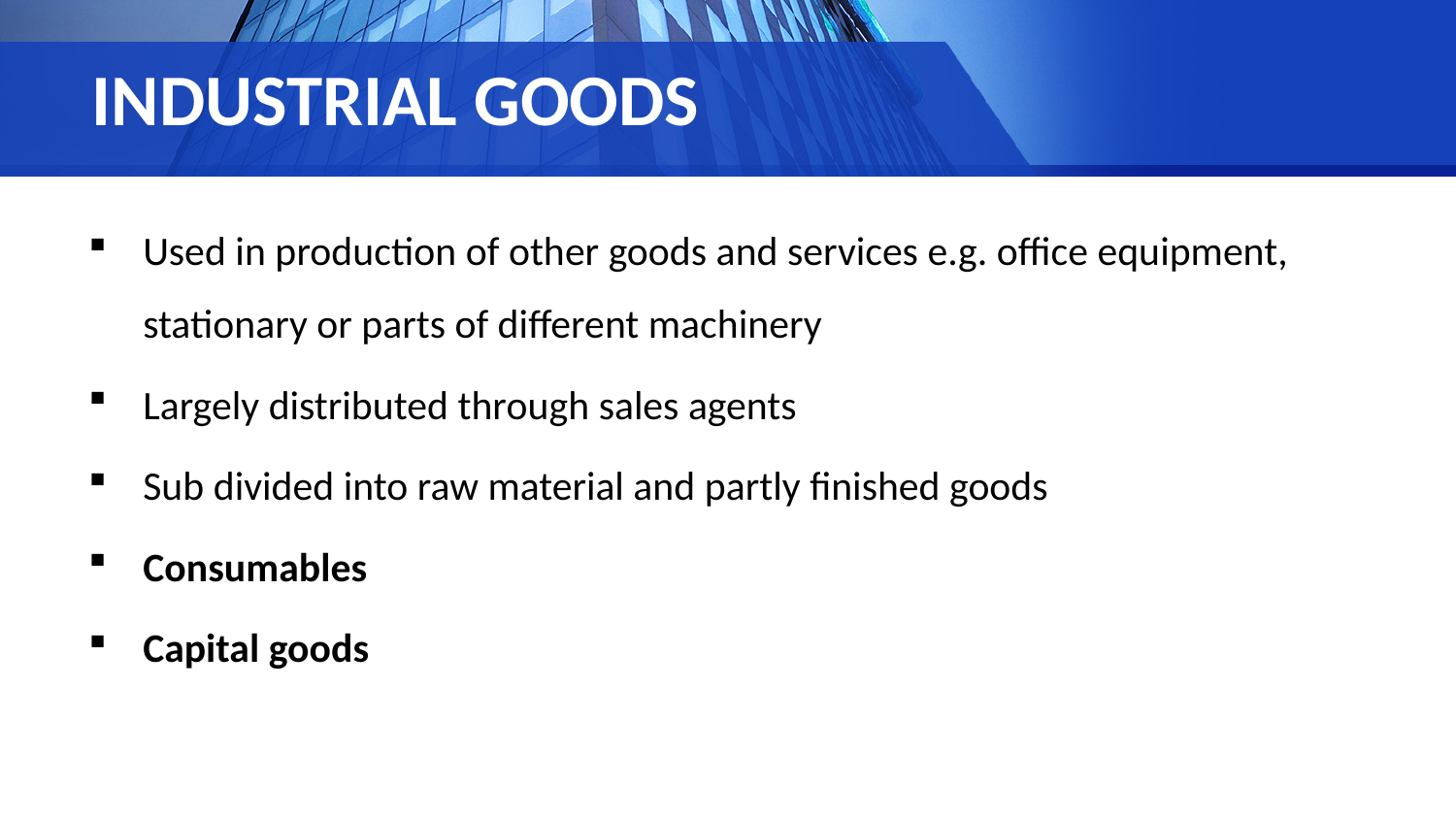

# INDUSTRIAL GOODS
Used in production of other goods and services e.g. office equipment, stationary or parts of different machinery
Largely distributed through sales agents
Sub divided into raw material and partly finished goods
Consumables
Capital goods